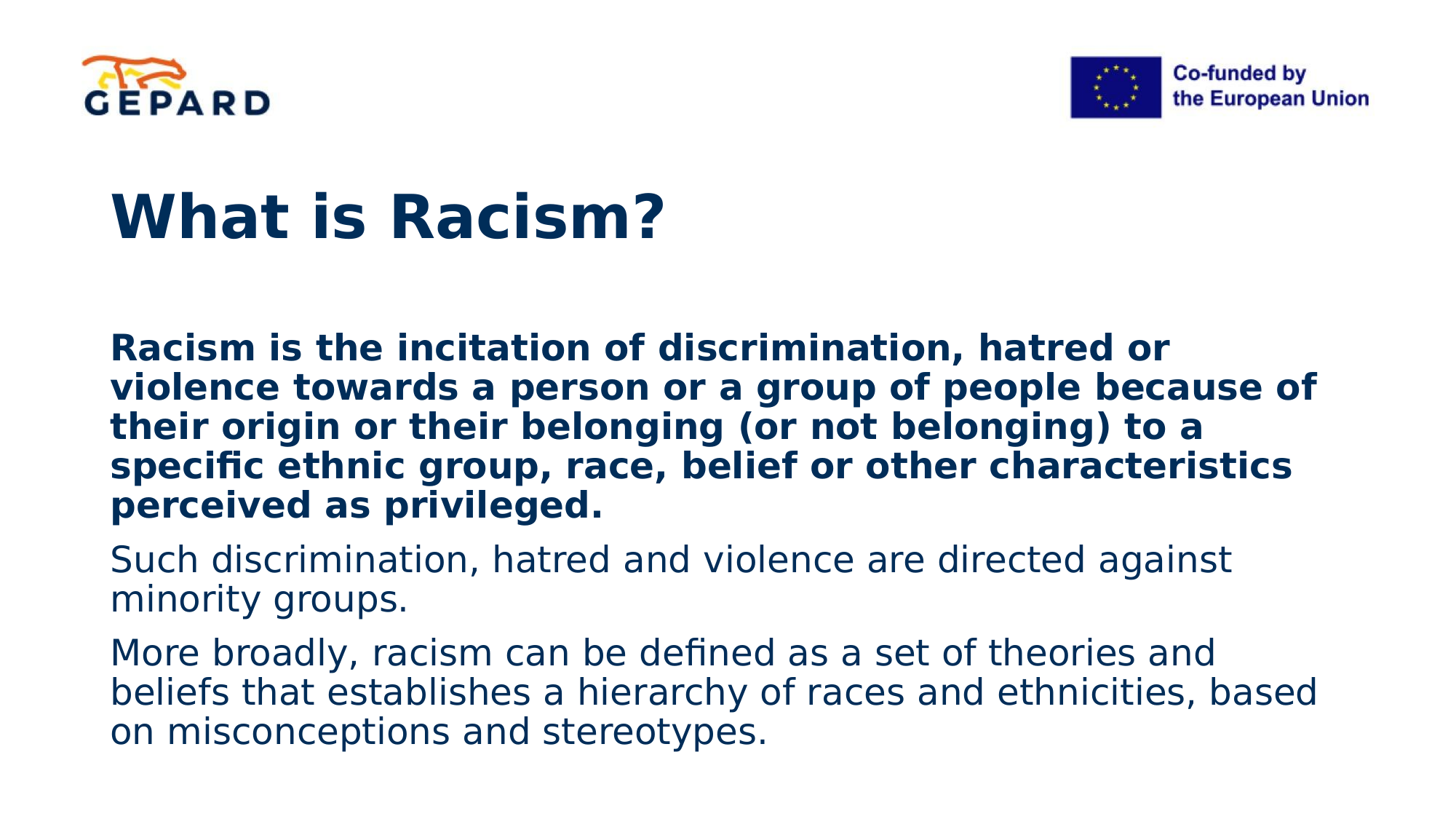

# What is Racism?
Racism is the incitation of discrimination, hatred or violence towards a person or a group of people because of their origin or their belonging (or not belonging) to a specific ethnic group, race, belief or other characteristics perceived as privileged.
Such discrimination, hatred and violence are directed against minority groups.
More broadly, racism can be defined as a set of theories and beliefs that establishes a hierarchy of races and ethnicities, based on misconceptions and stereotypes.